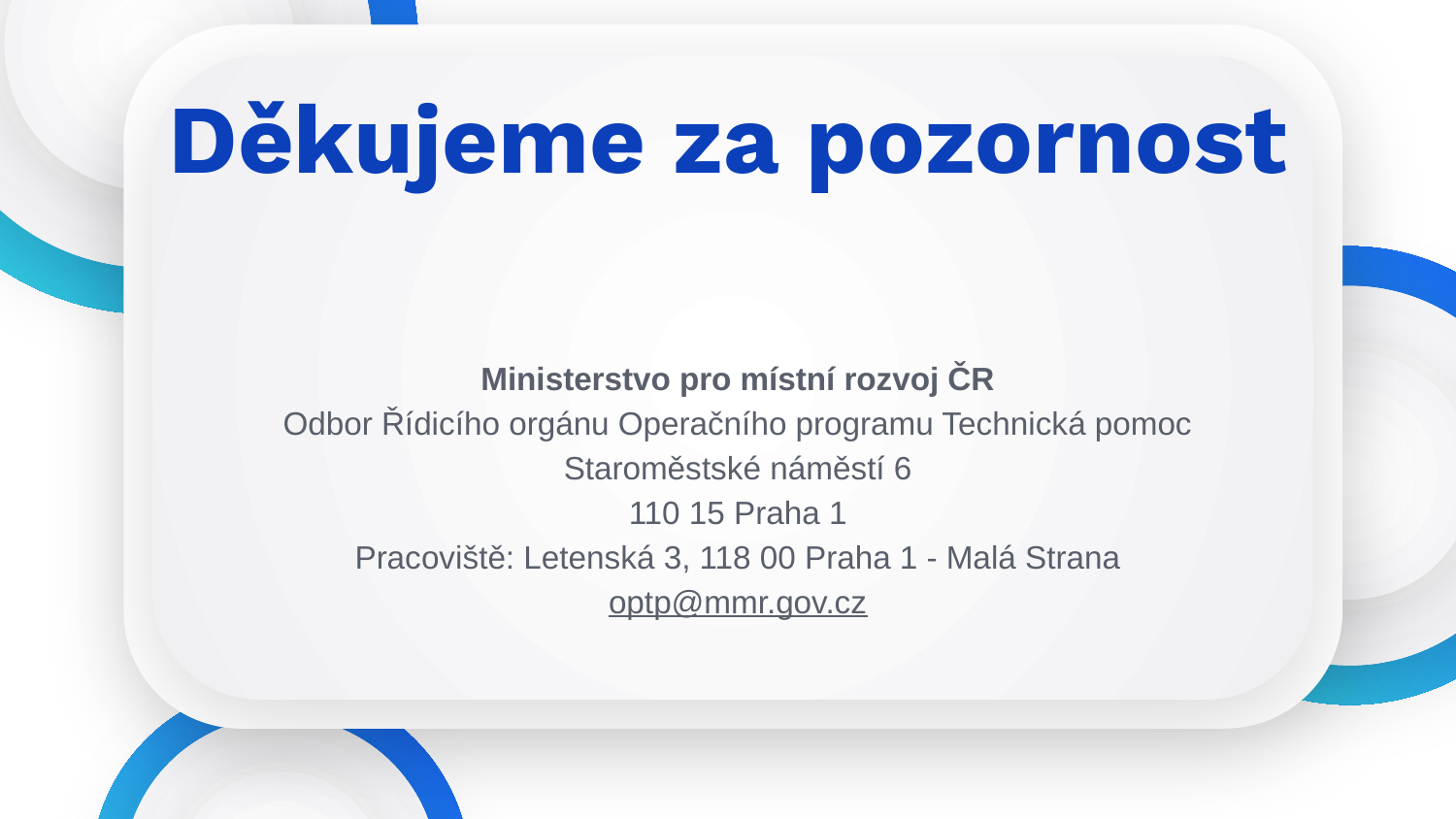

# Děkujeme za pozornost
Ministerstvo pro místní rozvoj ČR
Odbor Řídicího orgánu Operačního programu Technická pomoc
Staroměstské náměstí 6
110 15 Praha 1
Pracoviště: Letenská 3, 118 00 Praha 1 - Malá Strana
optp@mmr.gov.cz